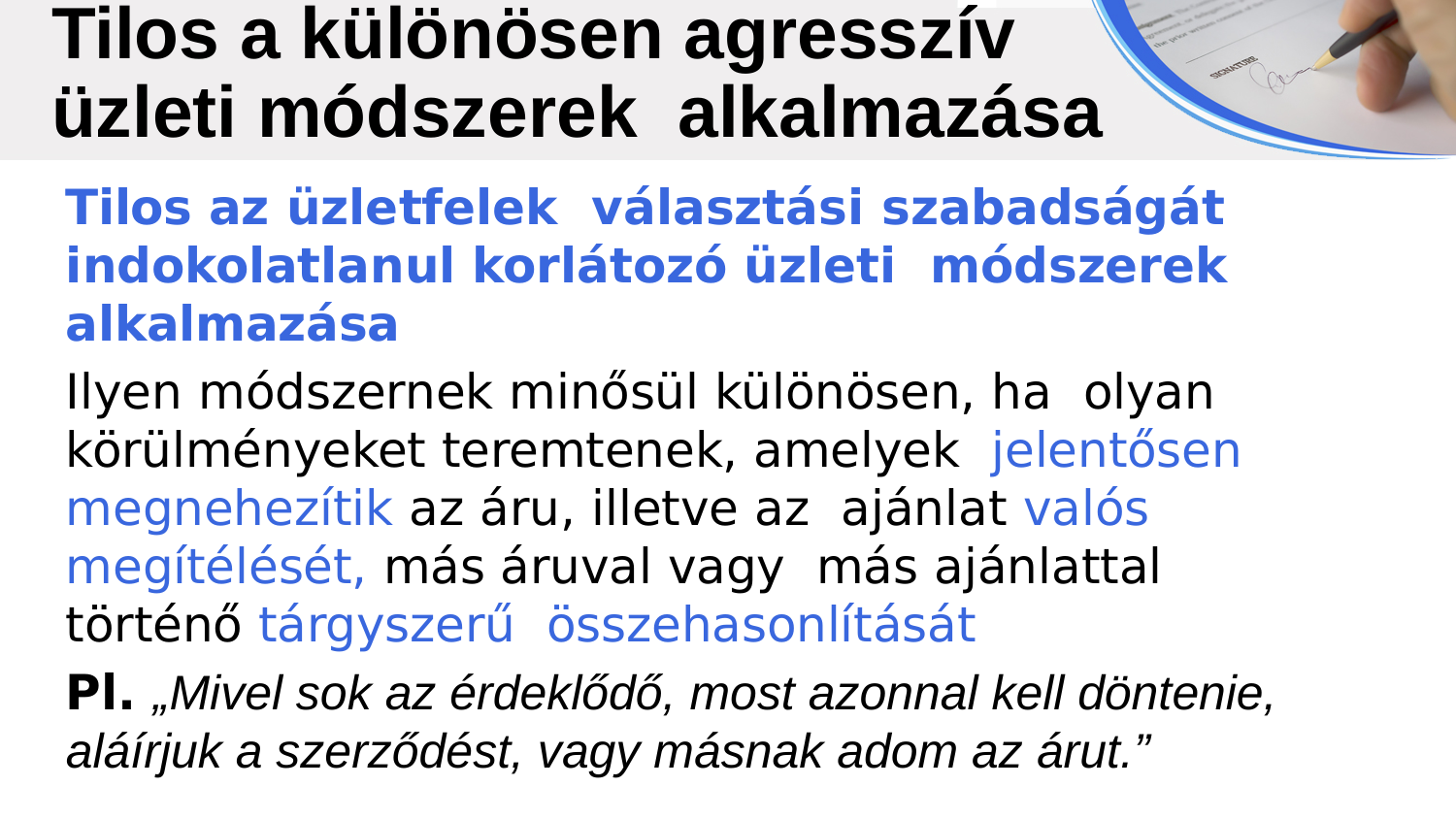

Tilos a különösen agresszív
üzleti módszerek  alkalmazása
Tilos az üzletfelek  választási szabadságát  indokolatlanul korlátozó üzleti  módszerek alkalmazása
Ilyen módszernek minősül különösen, ha  olyan körülményeket teremtenek, amelyek  jelentősen megnehezítik az áru, illetve az  ajánlat valós megítélését, más áruval vagy  más ajánlattal történő tárgyszerű  összehasonlítását
Pl. „Mivel sok az érdeklődő, most azonnal kell döntenie, aláírjuk a szerződést, vagy másnak adom az árut.”